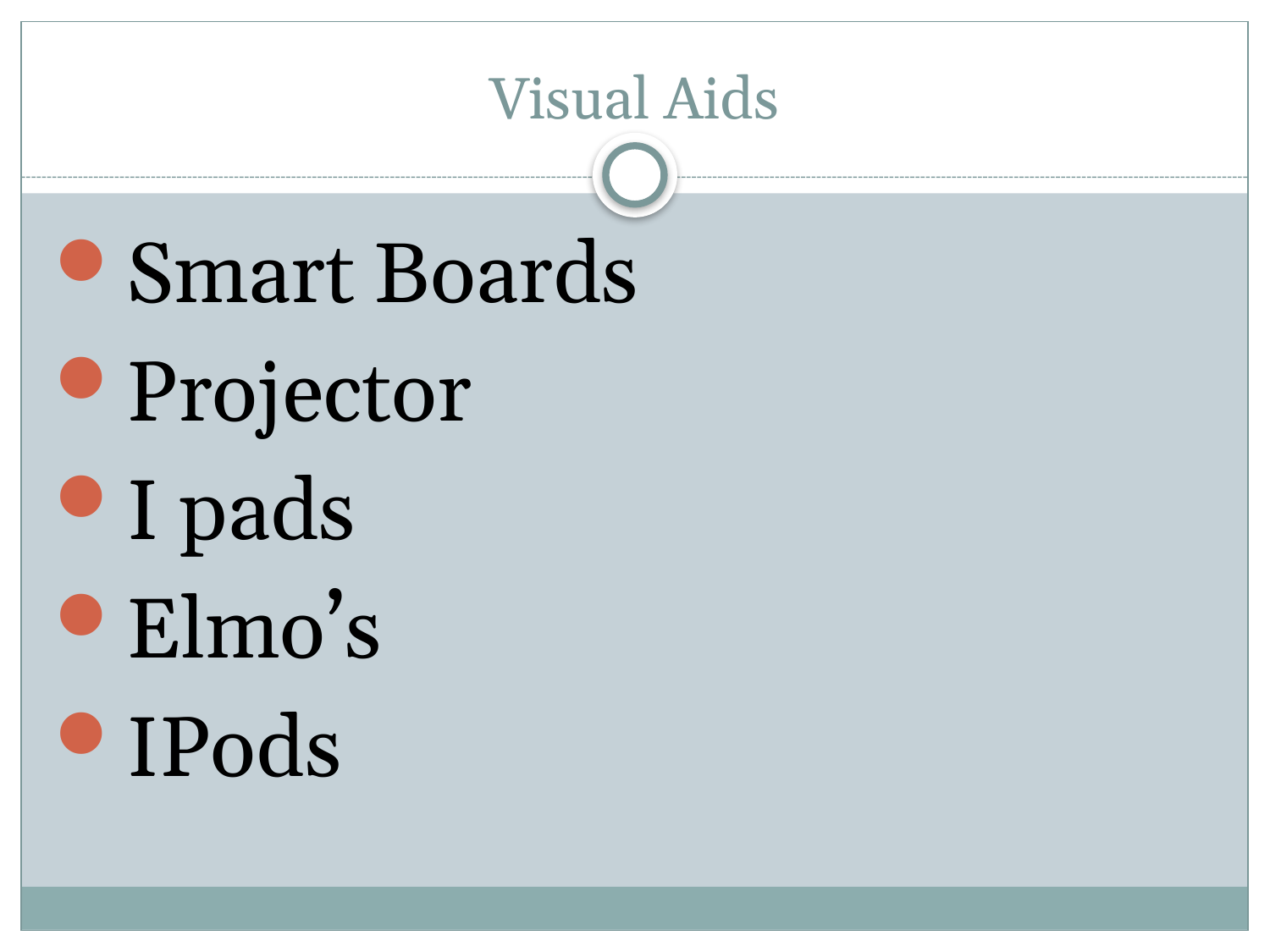

# Visual Aids
Smart Boards
Projector
I pads
Elmo’s
IPods